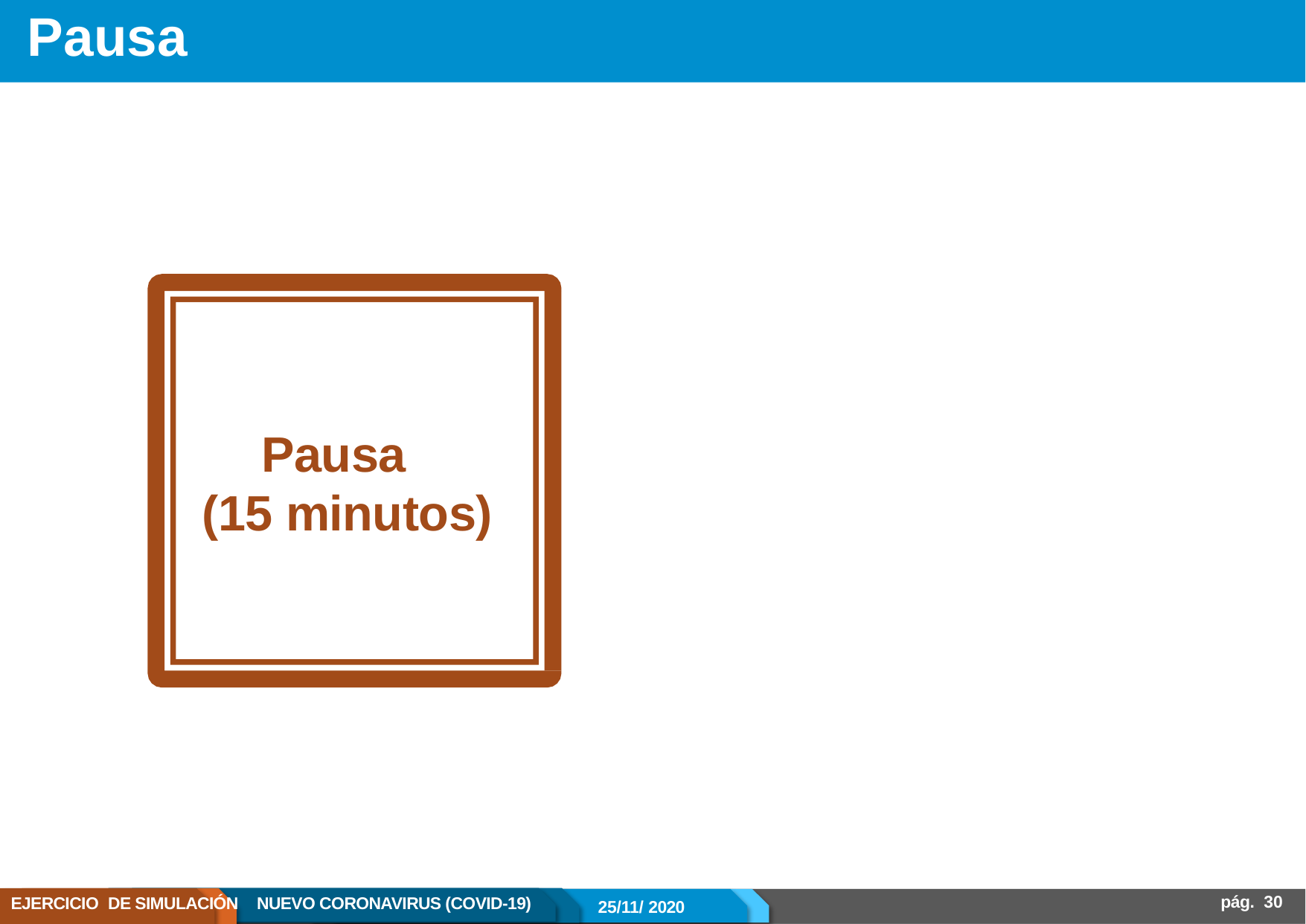

Pausa

Pausa   (15 minutos)
pág.  30
EJERCICIO  DE SIMULACIÓN
NUEVO CORONAVIRUS (COVID-19)
25/11/ 2020